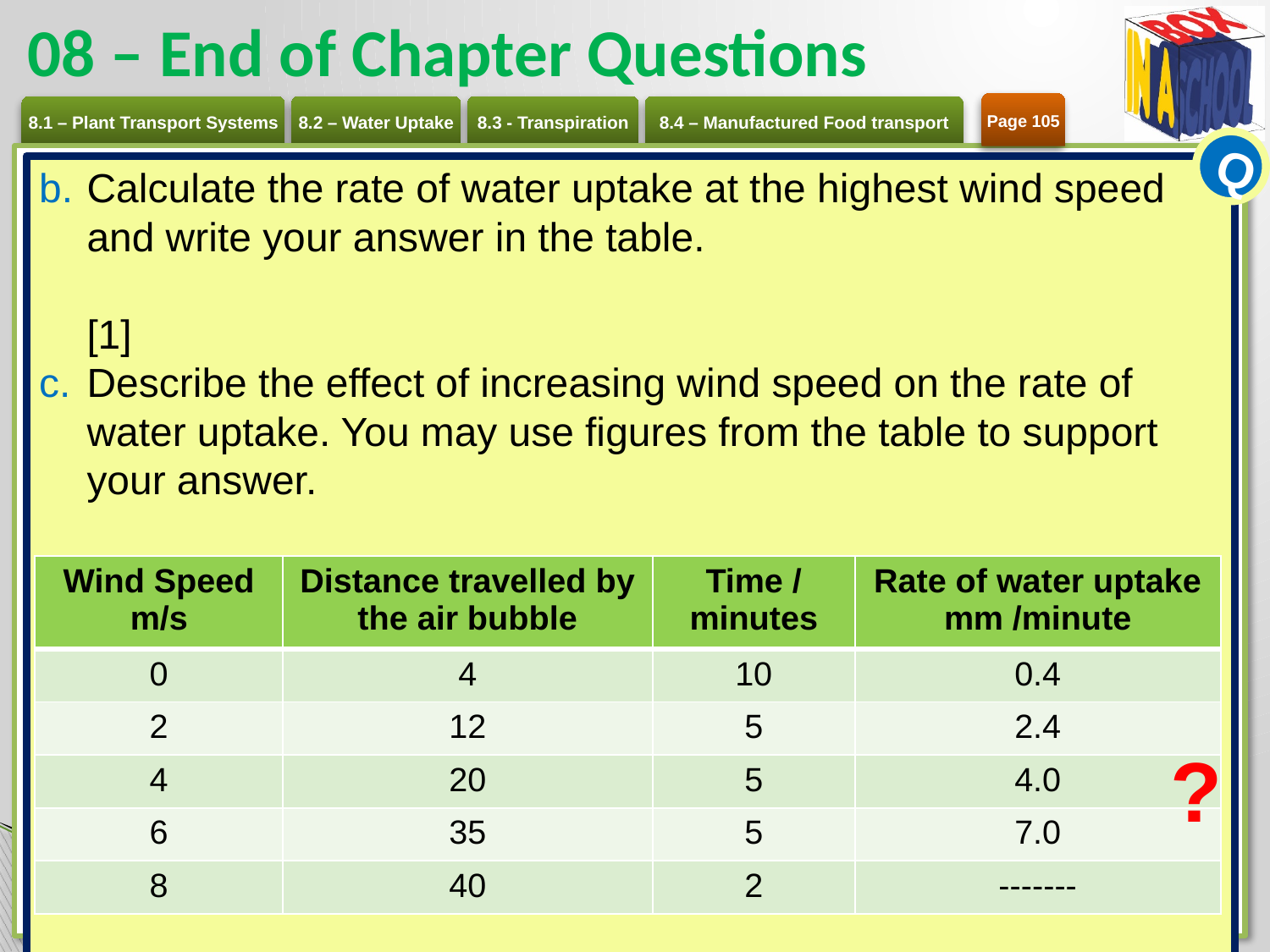

# 08 – End of Chapter Questions
Page 105
Q
Calculate the rate of water uptake at the highest wind speed and write your answer in the table. 	[1]
Describe the effect of increasing wind speed on the rate of water uptake. You may use figures from the table to support your answer. 	[2]
State two environmental factors, other than wind speed, that the student should keep constant during the investigation. 	[2]

| Wind Speed m/s | Distance travelled by the air bubble | Time / minutes | Rate of water uptake mm /minute |
| --- | --- | --- | --- |
| 0 | 4 | 10 | 0.4 |
| 2 | 12 | 5 | 2.4 |
| 4 | 20 | 5 | 4.0 |
| 6 | 35 | 5 | 7.0 |
| 8 | 40 | 2 | ------- |
?